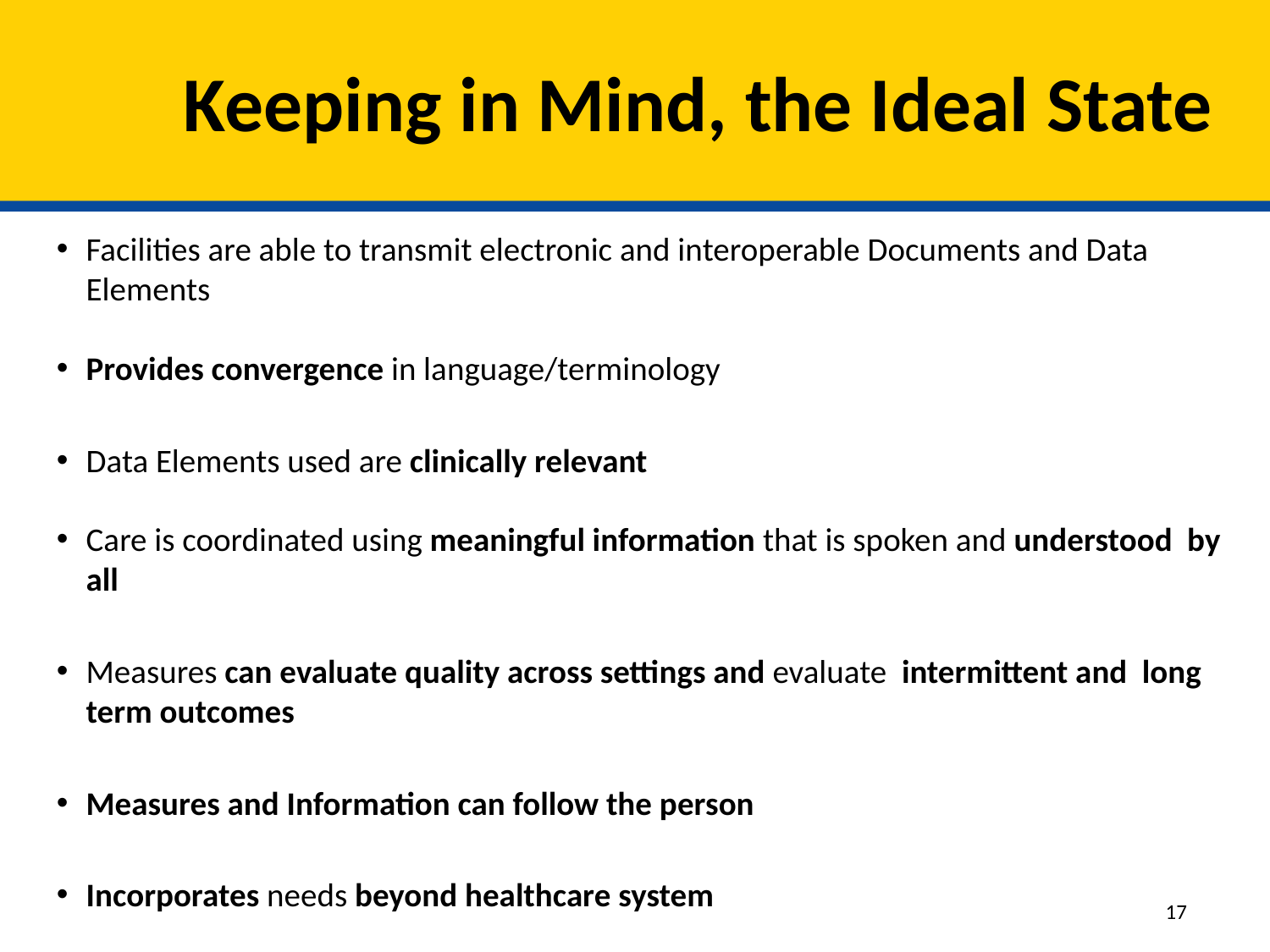

# Keeping in Mind, the Ideal State
Facilities are able to transmit electronic and interoperable Documents and Data Elements

Provides convergence in language/terminology

Data Elements used are clinically relevant

Care is coordinated using meaningful information that is spoken and understood  by all

Measures can evaluate quality across settings and evaluate  intermittent and  long term outcomes

Measures and Information can follow the person

Incorporates needs beyond healthcare system

17